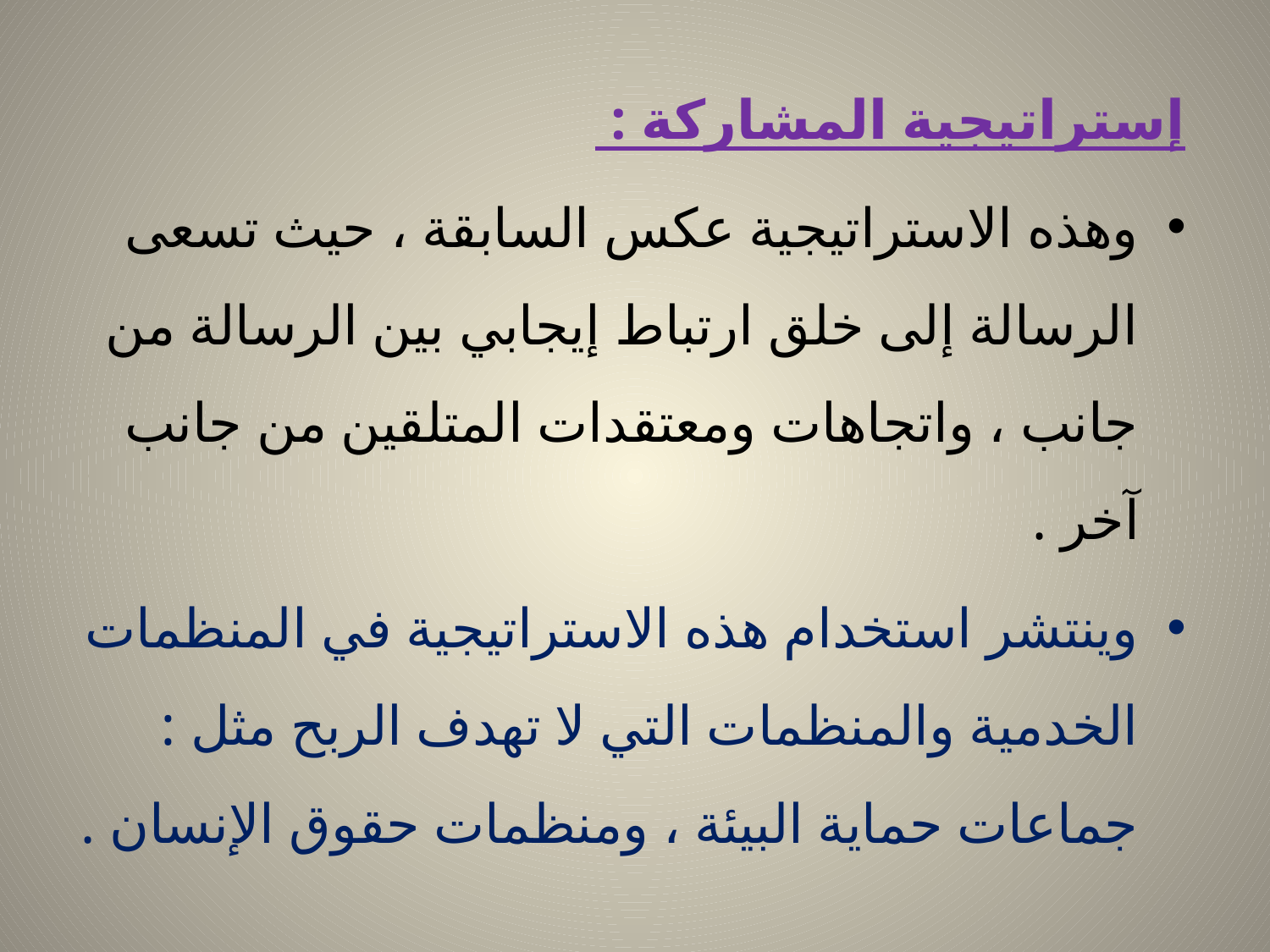

إستراتيجية المشاركة :
وهذه الاستراتيجية عكس السابقة ، حيث تسعى الرسالة إلى خلق ارتباط إيجابي بين الرسالة من جانب ، واتجاهات ومعتقدات المتلقين من جانب آخر .
وينتشر استخدام هذه الاستراتيجية في المنظمات الخدمية والمنظمات التي لا تهدف الربح مثل : جماعات حماية البيئة ، ومنظمات حقوق الإنسان .